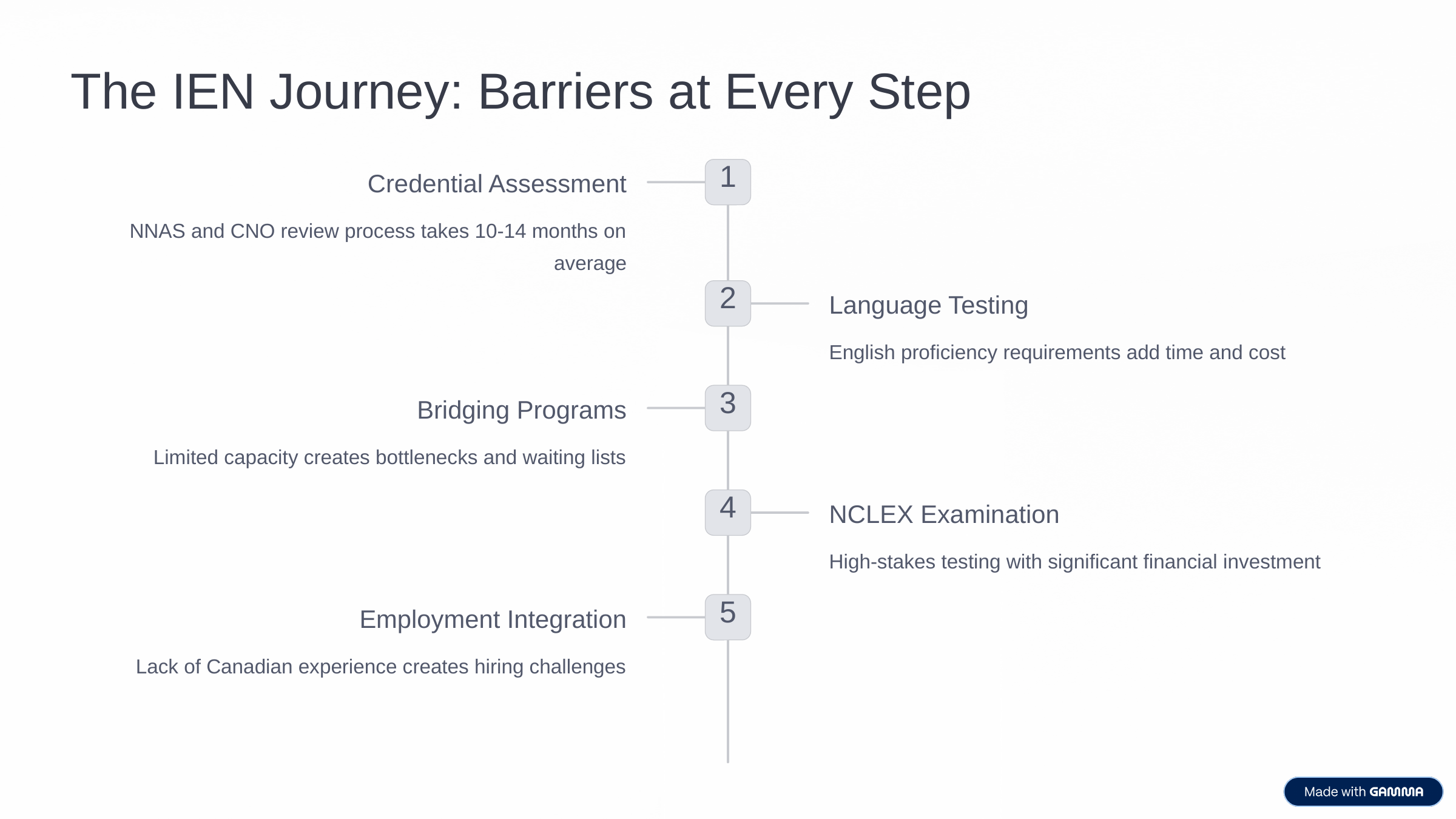

The IEN Journey: Barriers at Every Step

1
Credential Assessment

NNAS and CNO review process takes 10-14 months on average

2
Language Testing

English proficiency requirements add time and cost

3
Bridging Programs

Limited capacity creates bottlenecks and waiting lists

4
NCLEX Examination

High-stakes testing with significant financial investment

5
Employment Integration

Lack of Canadian experience creates hiring challenges